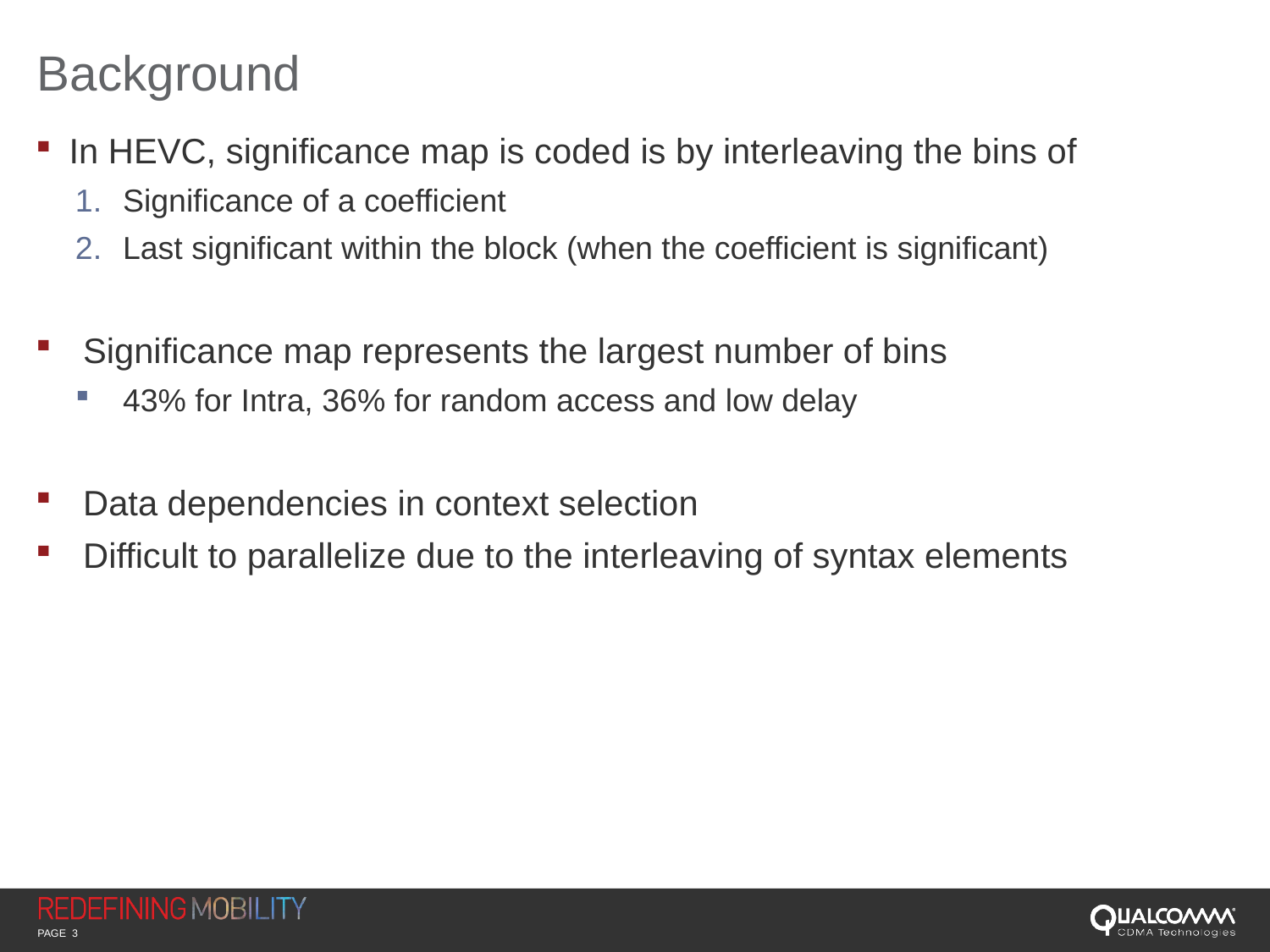

# Background
 In HEVC, significance map is coded is by interleaving the bins of
Significance of a coefficient
Last significant within the block (when the coefficient is significant)

Significance map represents the largest number of bins
43% for Intra, 36% for random access and low delay

Data dependencies in context selection
Difficult to parallelize due to the interleaving of syntax elements